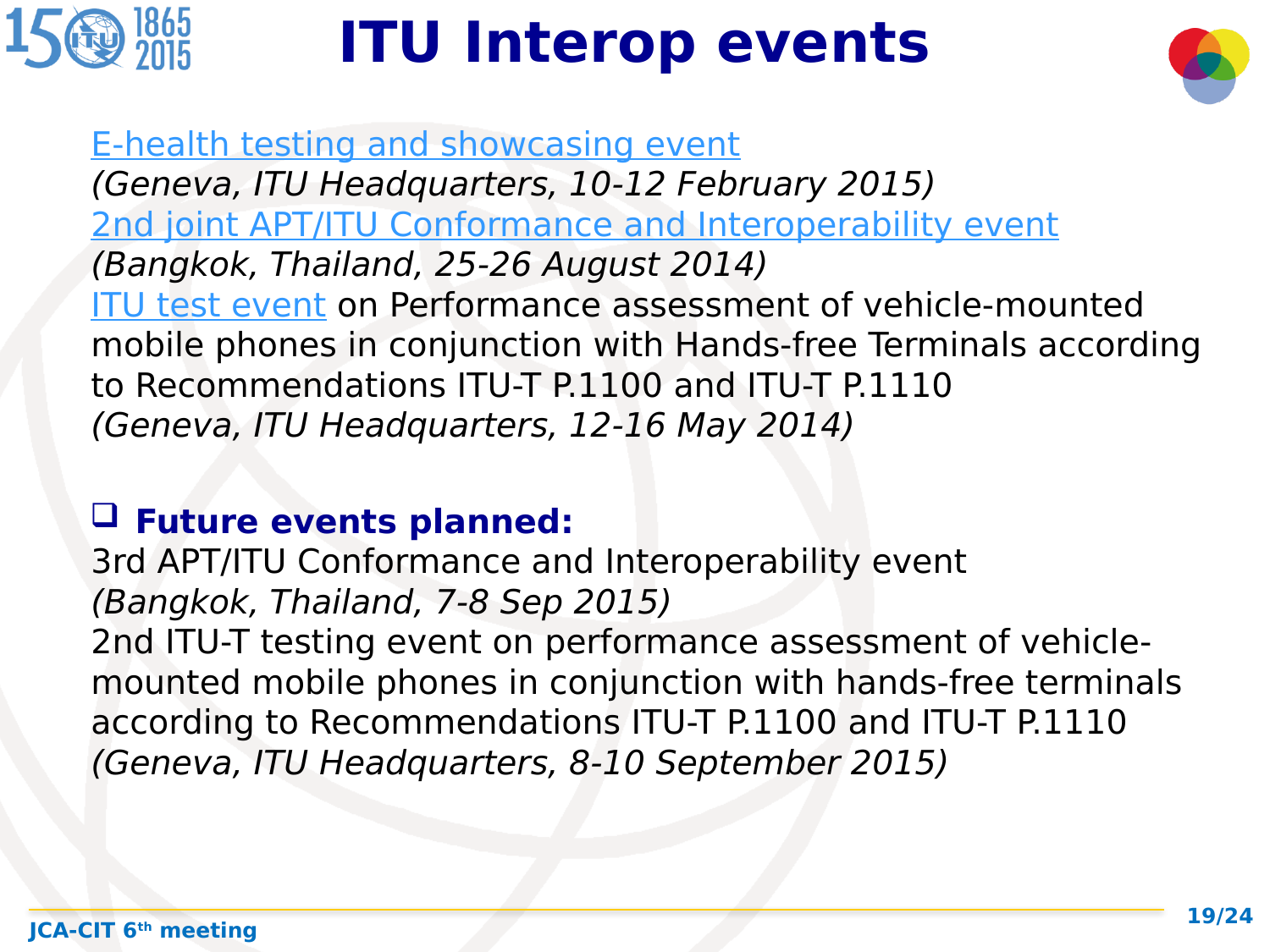

ITU Interop events
E-health testing and showcasing event
(Geneva, ITU Headquarters, 10-12 February 2015)
2nd joint APT/ITU Conformance and Interoperability event
(Bangkok, Thailand, 25-26 August 2014)
ITU test event on Performance assessment of vehicle-mounted mobile phones in conjunction with Hands-free Terminals according to Recommendations ITU-T P.1100 and ITU-T P.1110
(Geneva, ITU Headquarters, 12-16 May 2014)

Future events planned:
3rd APT/ITU Conformance and Interoperability event
(Bangkok, Thailand, 7-8 Sep 2015)
2nd ITU-T testing event on performance assessment of vehicle-mounted mobile phones in conjunction with hands-free terminals according to Recommendations ITU-T P.1100 and ITU-T P.1110
(Geneva, ITU Headquarters, 8-10 September 2015)
19/24